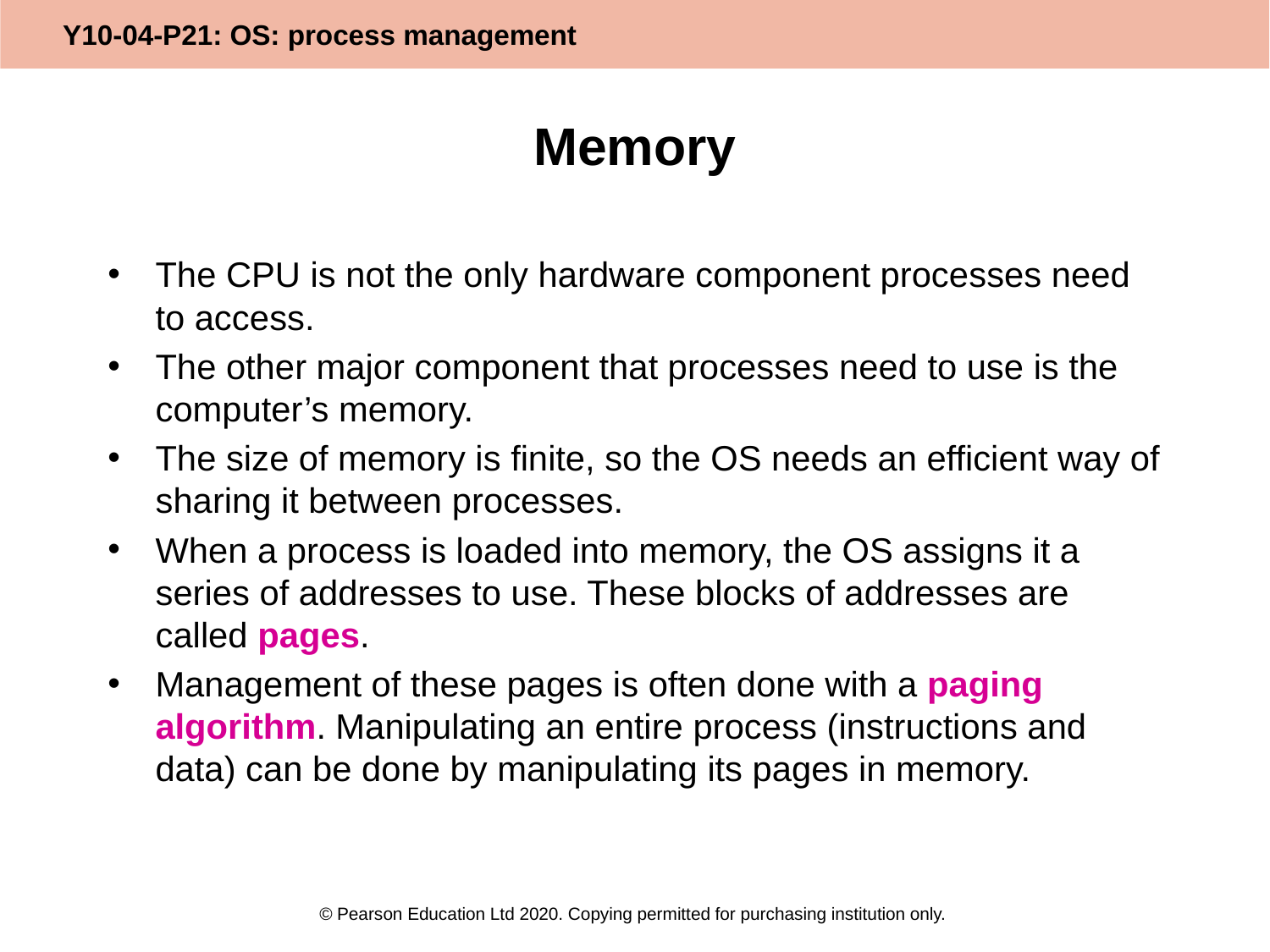

# Memory
The CPU is not the only hardware component processes need to access.
The other major component that processes need to use is the computer’s memory.
The size of memory is finite, so the OS needs an efficient way of sharing it between processes.
When a process is loaded into memory, the OS assigns it a series of addresses to use. These blocks of addresses are called pages.
Management of these pages is often done with a paging algorithm. Manipulating an entire process (instructions and data) can be done by manipulating its pages in memory.

© Pearson Education Ltd 2020. Copying permitted for purchasing institution only.